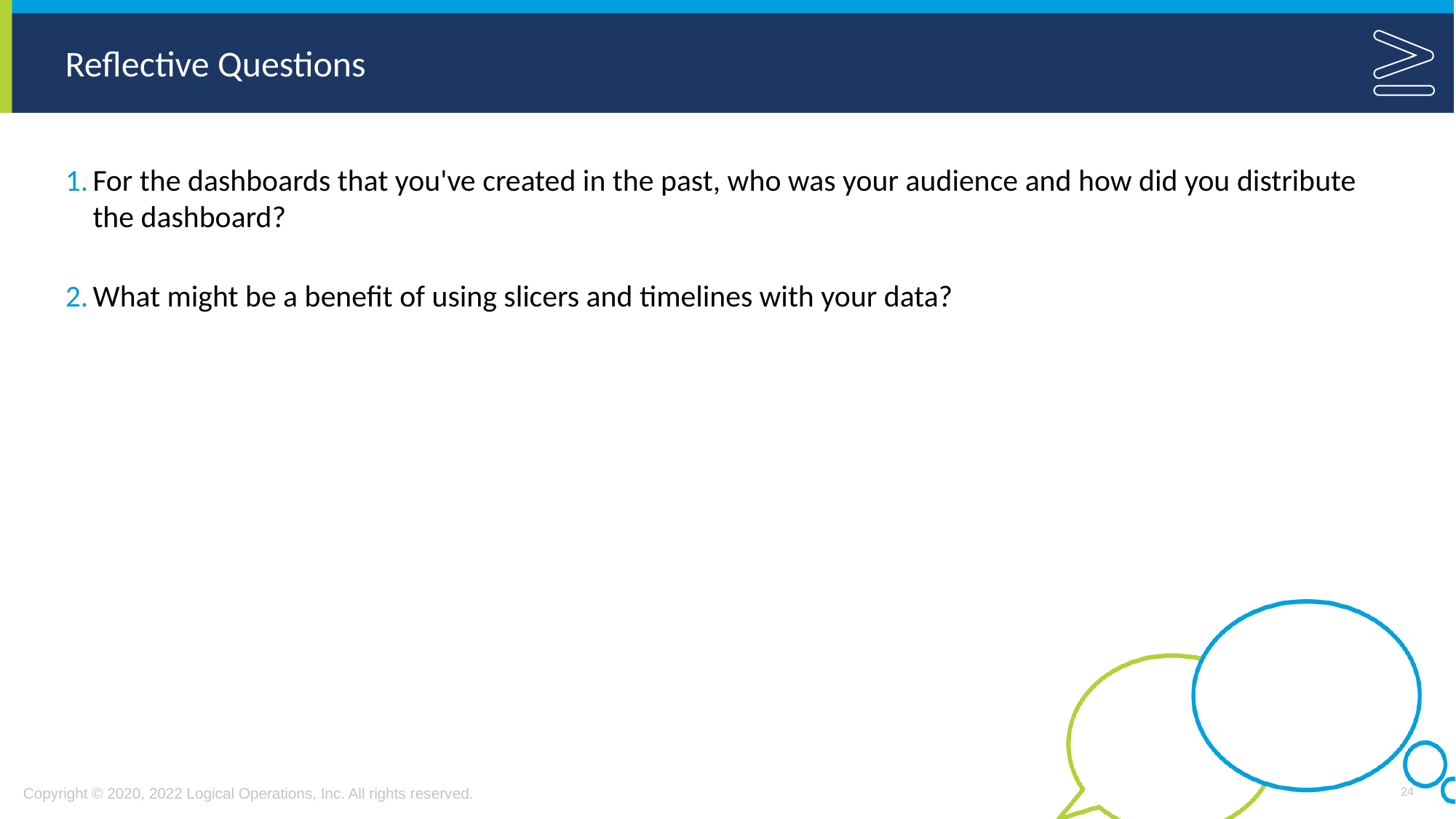

For the dashboards that you've created in the past, who was your audience and how did you distribute the dashboard?
What might be a benefit of using slicers and timelines with your data?
24